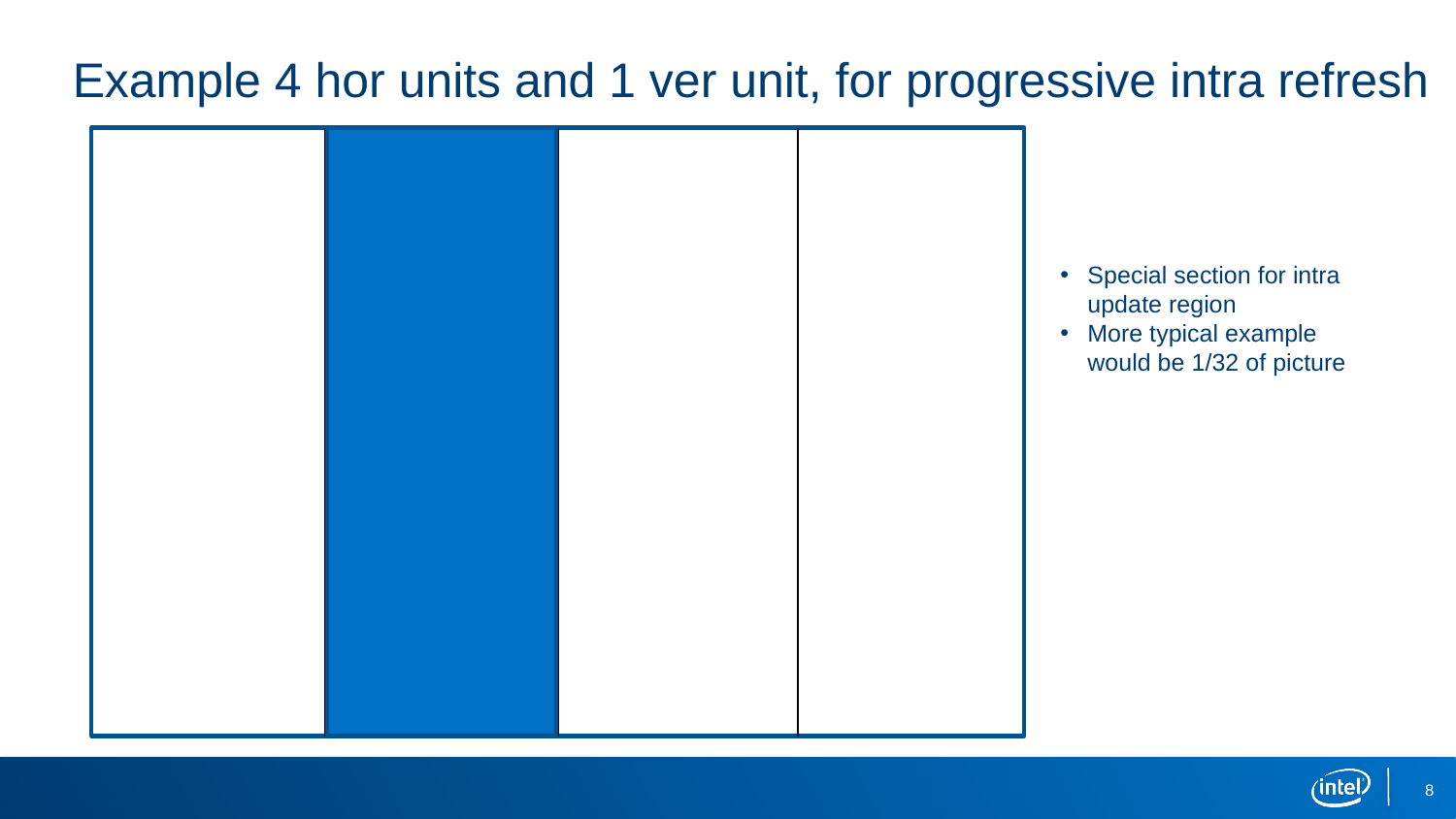

# Example 4 hor units and 1 ver unit, for progressive intra refresh

Special section for intra update region
More typical example would be 1/32 of picture
8